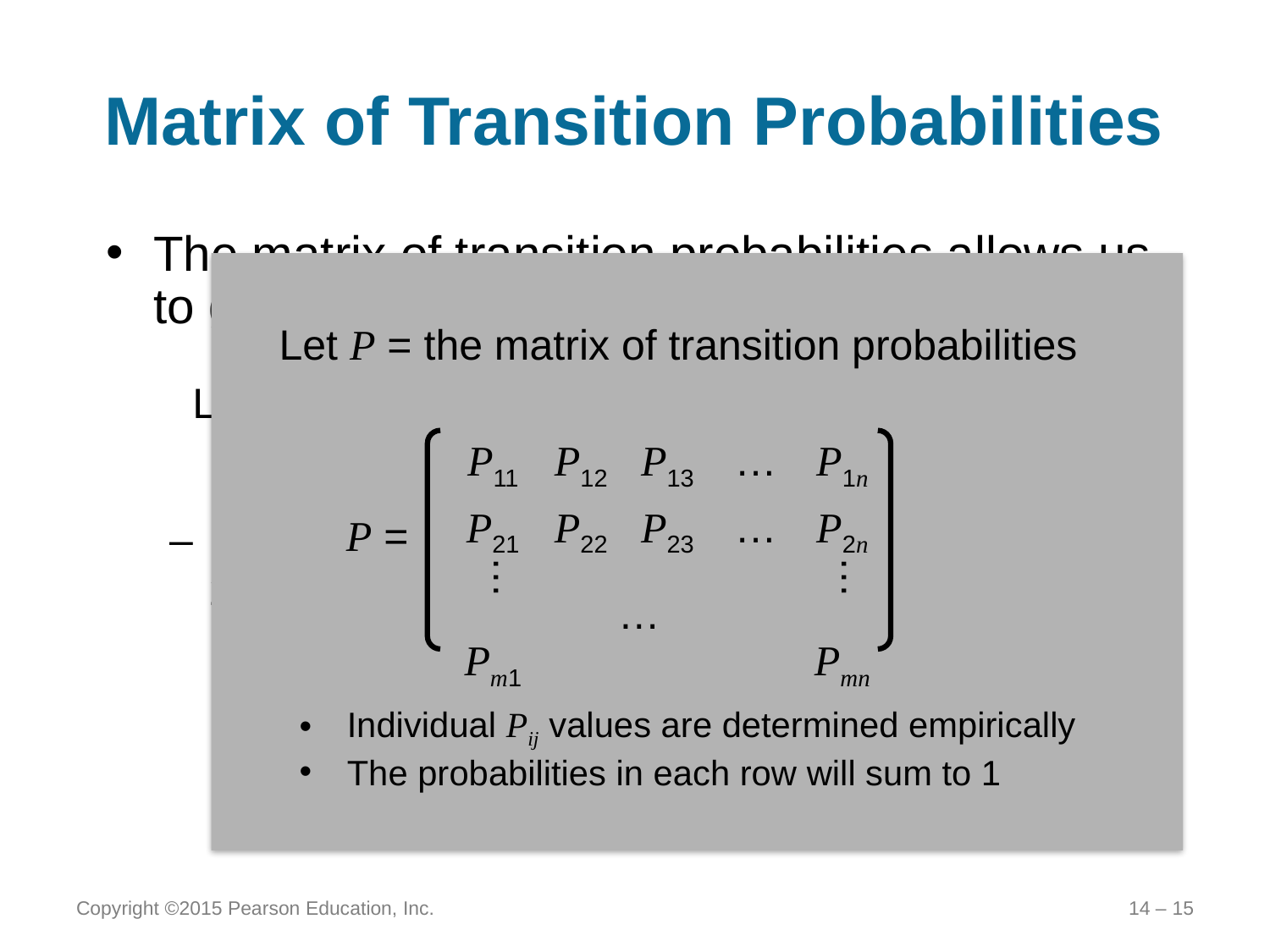

# Matrix of Transition Probabilities
The matrix of transition probabilities allows us to get from a current state to a future state
Let Pij =	conditional probability of being in state j in the future given the current state of i
For example, P12 is the probability of being in state 2 in the future given the event was in state 1 in the period before

Let P = the matrix of transition probabilities
	P11	P12	P13	…	P1n
	P21	P22	P23	…	P2n

	Pm1				Pmn

…
…
…
P =
Individual Pij values are determined empirically
The probabilities in each row will sum to 1
Copyright ©2015 Pearson Education, Inc.
14 – 15